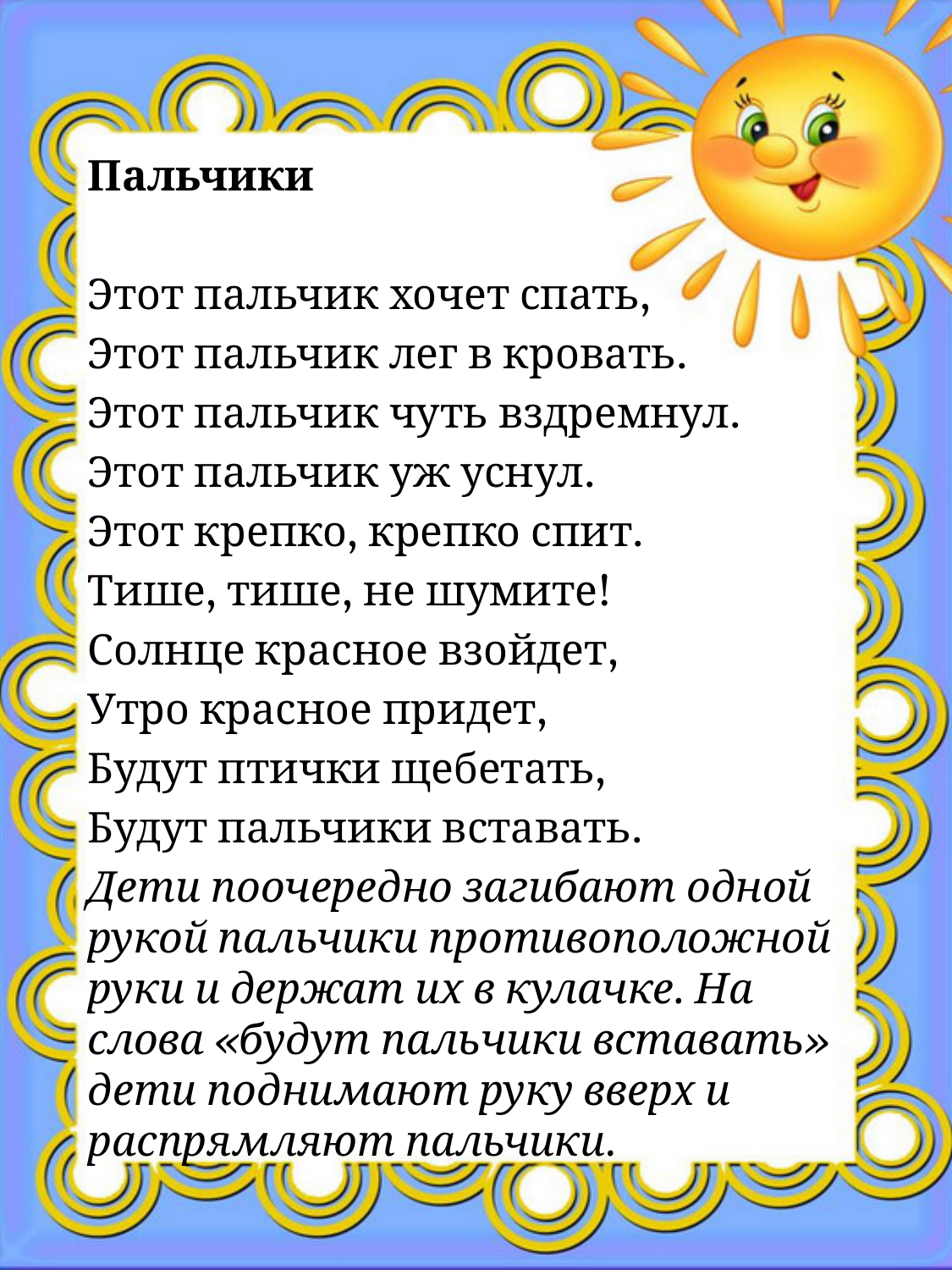

Пальчики

Этот пальчик хочет спать,
Этот пальчик лег в кровать.
Этот пальчик чуть вздремнул.
Этот пальчик уж уснул.
Этот крепко, крепко спит.
Тише, тише, не шумите!
Солнце красное взойдет,
Утро красное придет,
Будут птички щебетать,
Будут пальчики вставать.
Дети поочередно загибают одной рукой пальчики противо­положной руки и держат их в кулачке. На слова «будут паль­чики вставать» дети поднимают руку вверх и распрямляют пальчики.